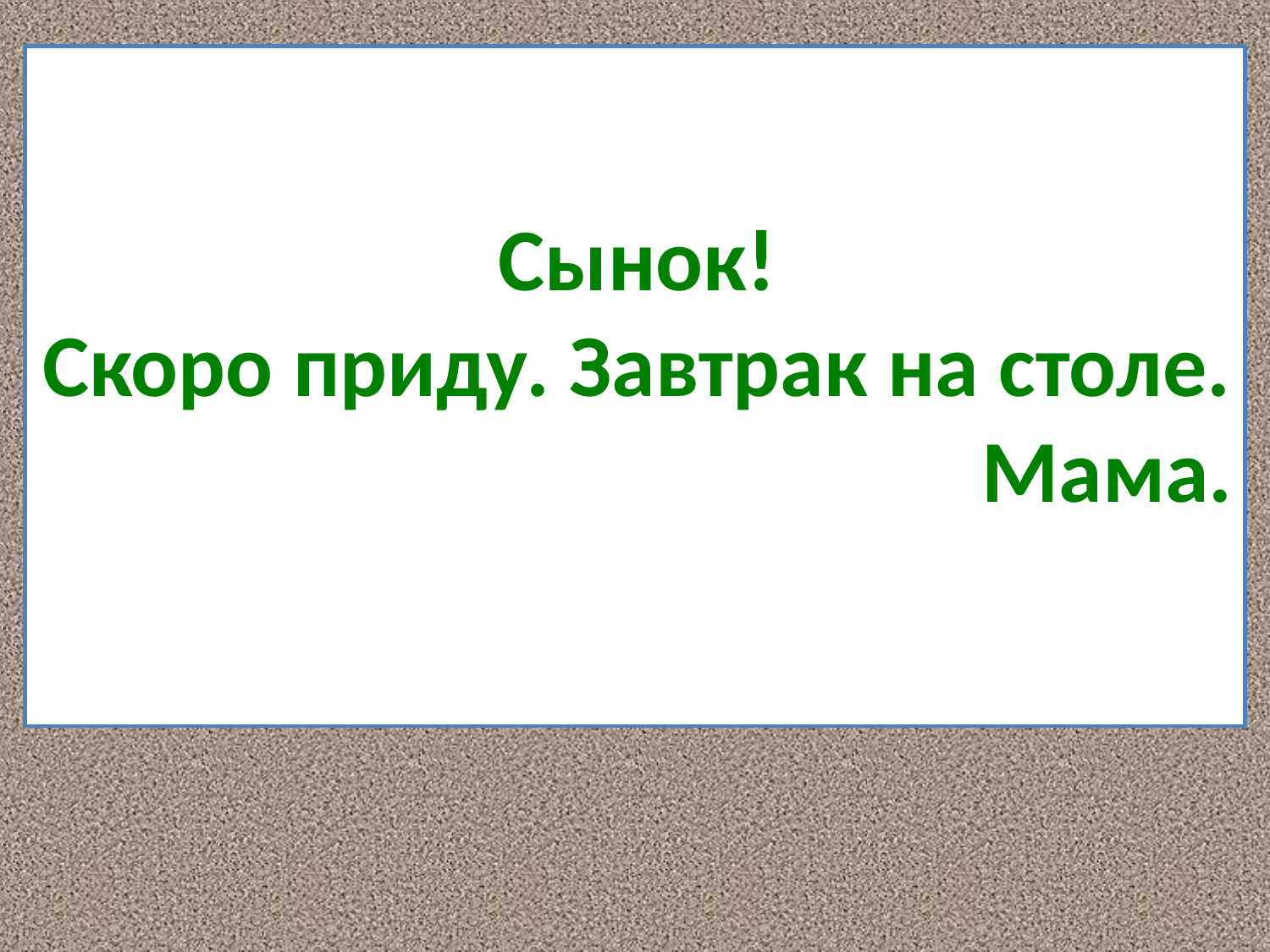

Сынок!
Скоро приду. Завтрак на столе.
Мама.